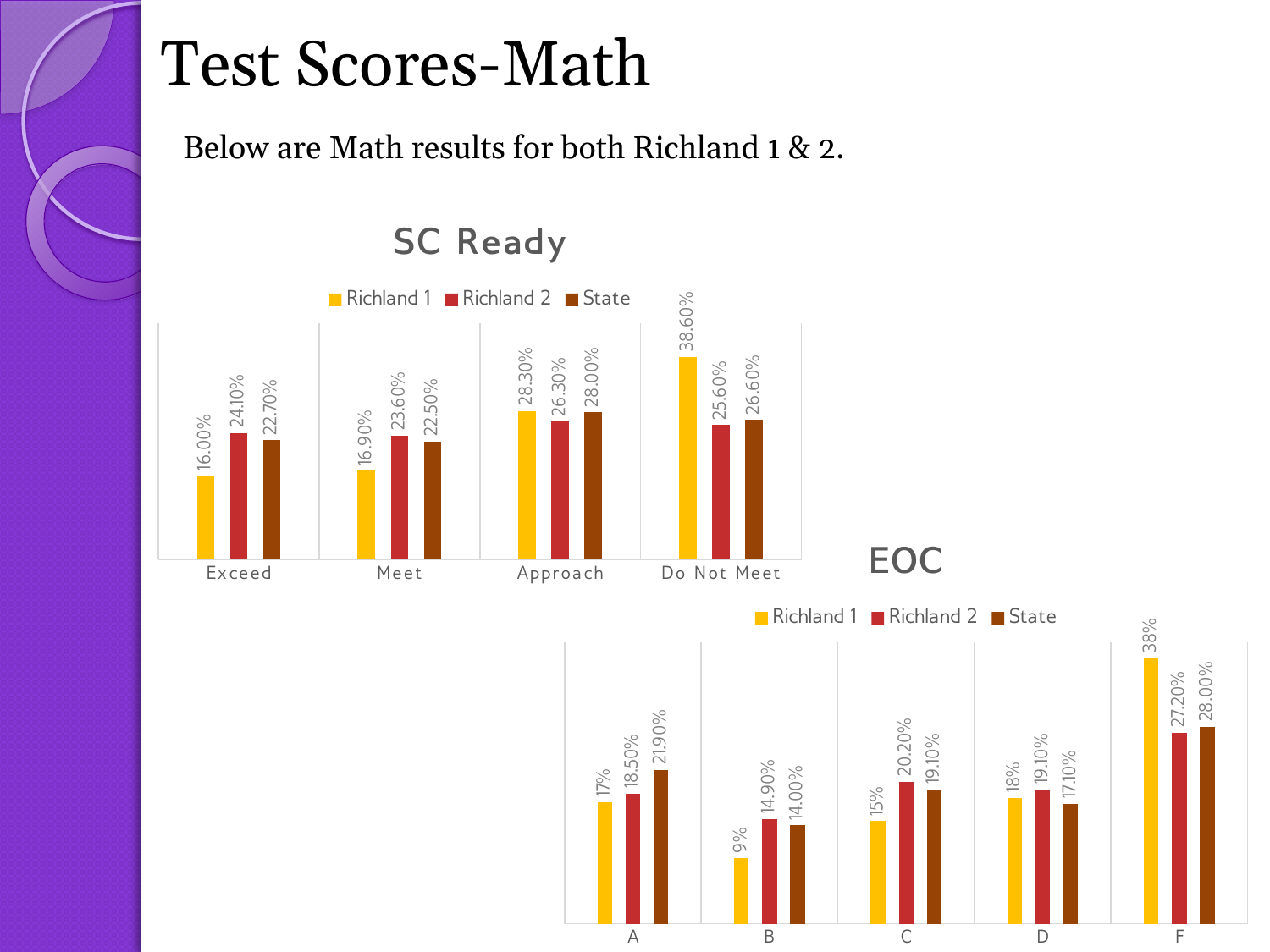

# Test Scores-Math
Below are Math results for both Richland 1 & 2.

### Chart: SC Ready

| Category | Richland 1 | Richland 2 | State |
|---|---|---|---|
| Exceed | 0.16 | 0.241 | 0.227 |
| Meet | 0.169 | 0.236 | 0.225 |
| Approach | 0.283 | 0.263 | 0.28 |
| Do Not Meet | 0.386 | 0.256 | 0.266 |

### Chart: EOC

| Category | Richland 1 | Richland 2 | State |
|---|---|---|---|
| A | 0.173 | 0.185 | 0.219 |
| B | 0.093 | 0.149 | 0.14 |
| C | 0.146 | 0.202 | 0.191 |
| D | 0.179 | 0.191 | 0.171 |
| F | 0.378 | 0.272 | 0.28 |